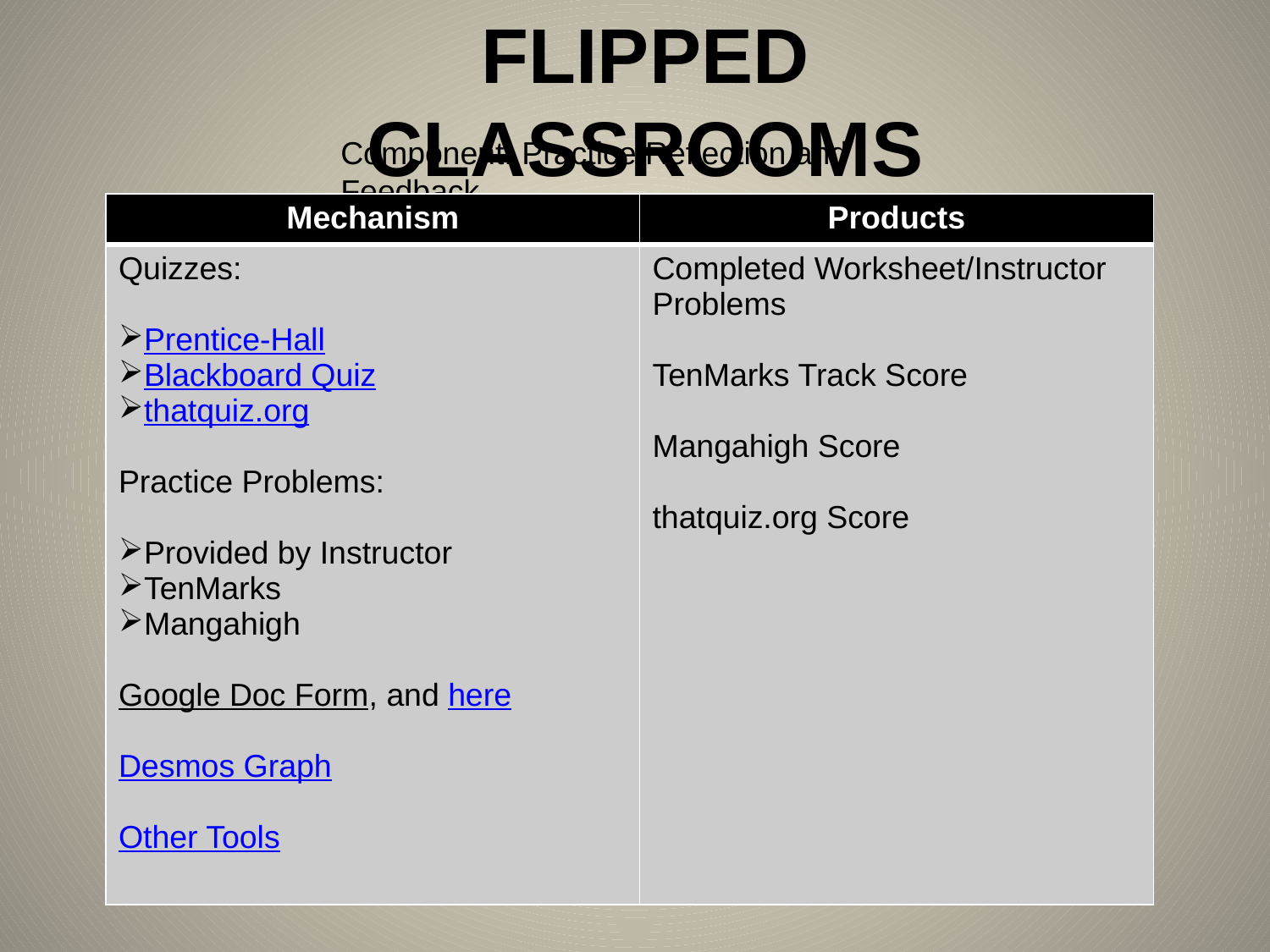

# Flipped Classrooms
Component: Practice/Reflection and Feedback
| Mechanism | Products |
| --- | --- |
| Quizzes: Prentice-Hall Blackboard Quiz thatquiz.org Practice Problems: Provided by Instructor TenMarks Mangahigh Google Doc Form, and here Desmos Graph Other Tools | Completed Worksheet/Instructor Problems TenMarks Track Score Mangahigh Score thatquiz.org Score |
Purpose:

Accountability for Understanding